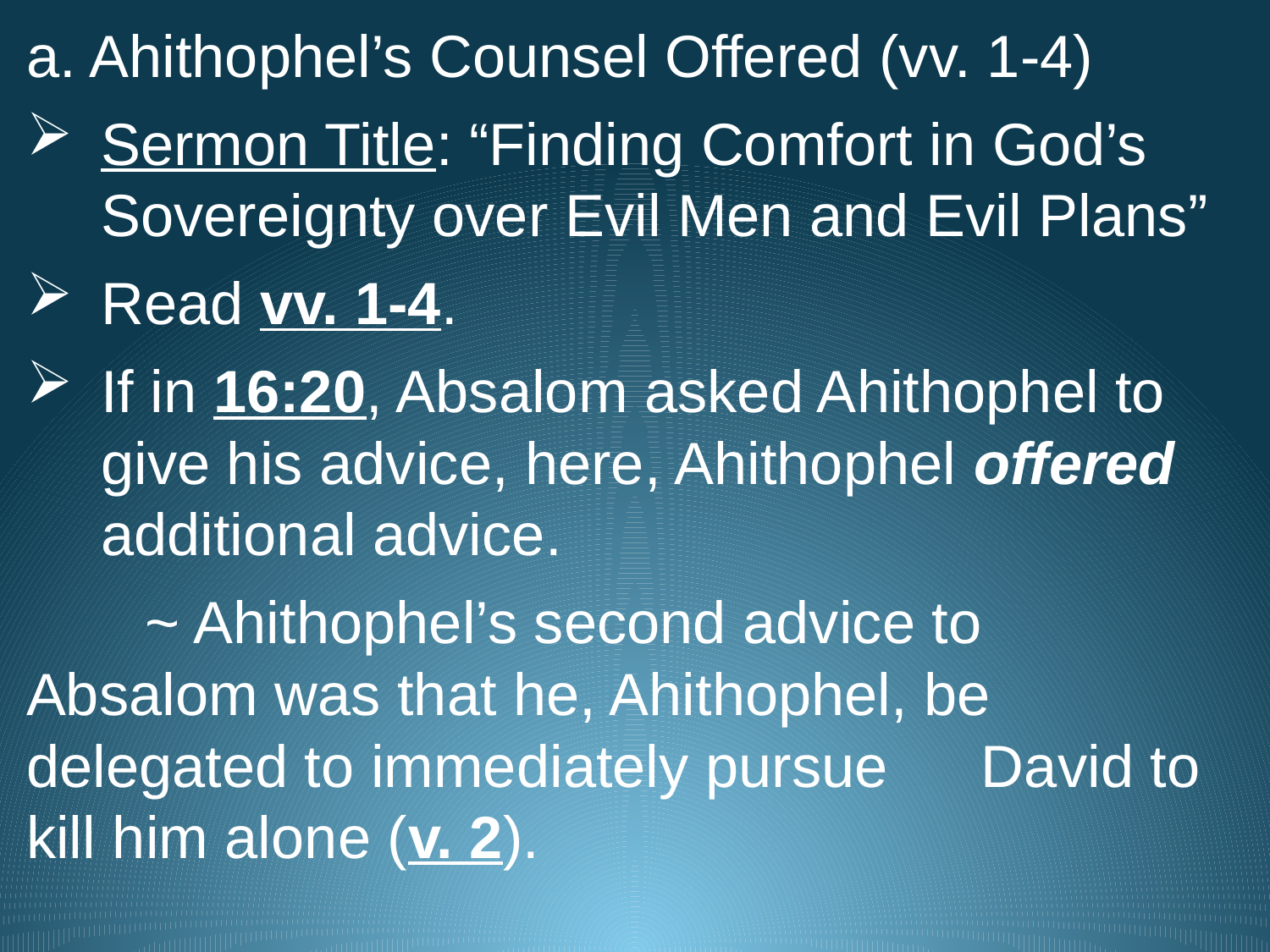

a. Ahithophel’s Counsel Offered (vv. 1-4)
Sermon Title: “Finding Comfort in God’s Sovereignty over Evil Men and Evil Plans”
Read vv. 1-4.
If in 16:20, Absalom asked Ahithophel to give his advice, here, Ahithophel offered additional advice.
		~ Ahithophel’s second advice to 							Absalom was that he, Ahithophel, be 					delegated to immediately pursue 						David to kill him alone (v. 2).